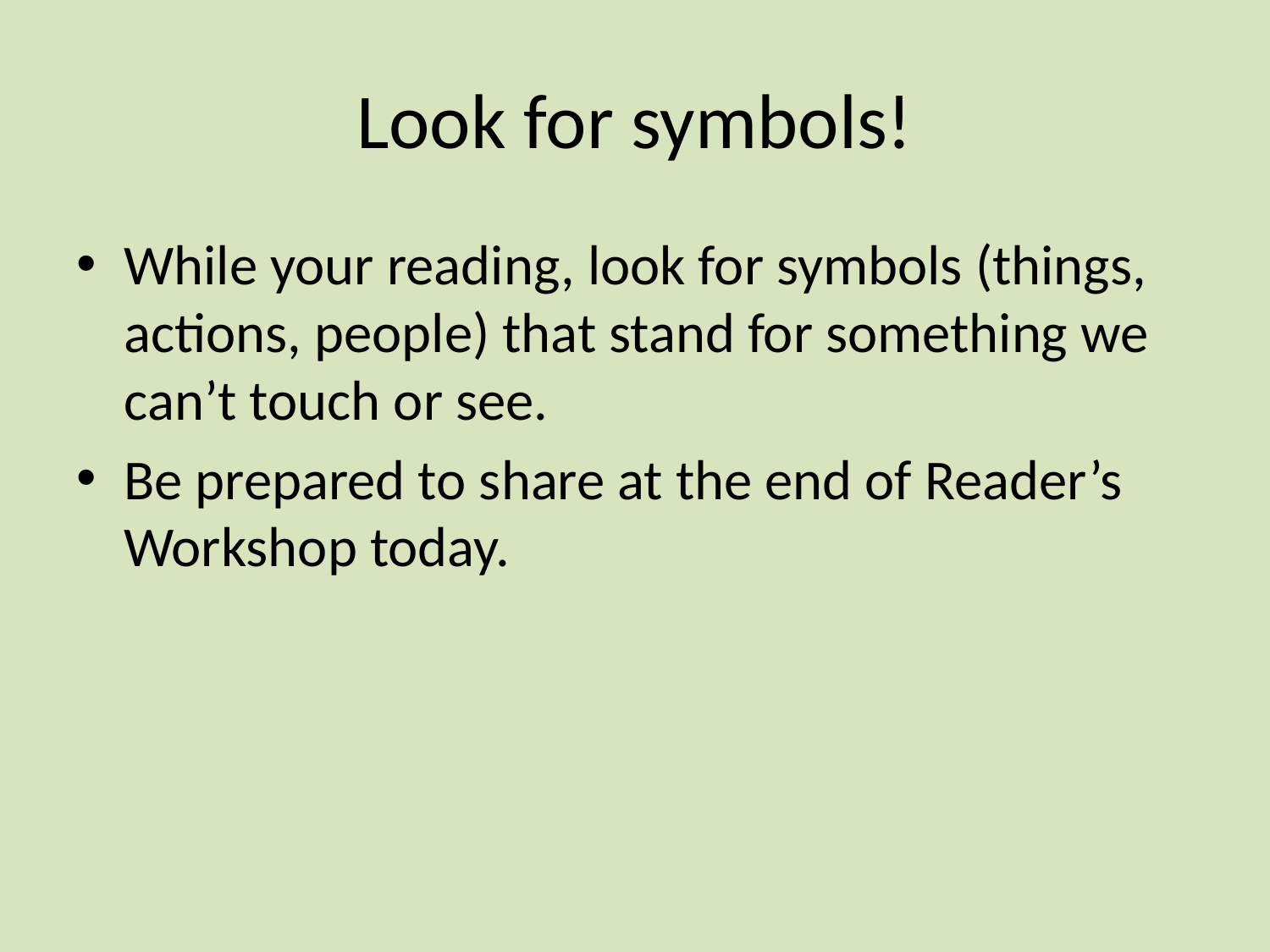

# Look for symbols!
While your reading, look for symbols (things, actions, people) that stand for something we can’t touch or see.
Be prepared to share at the end of Reader’s Workshop today.